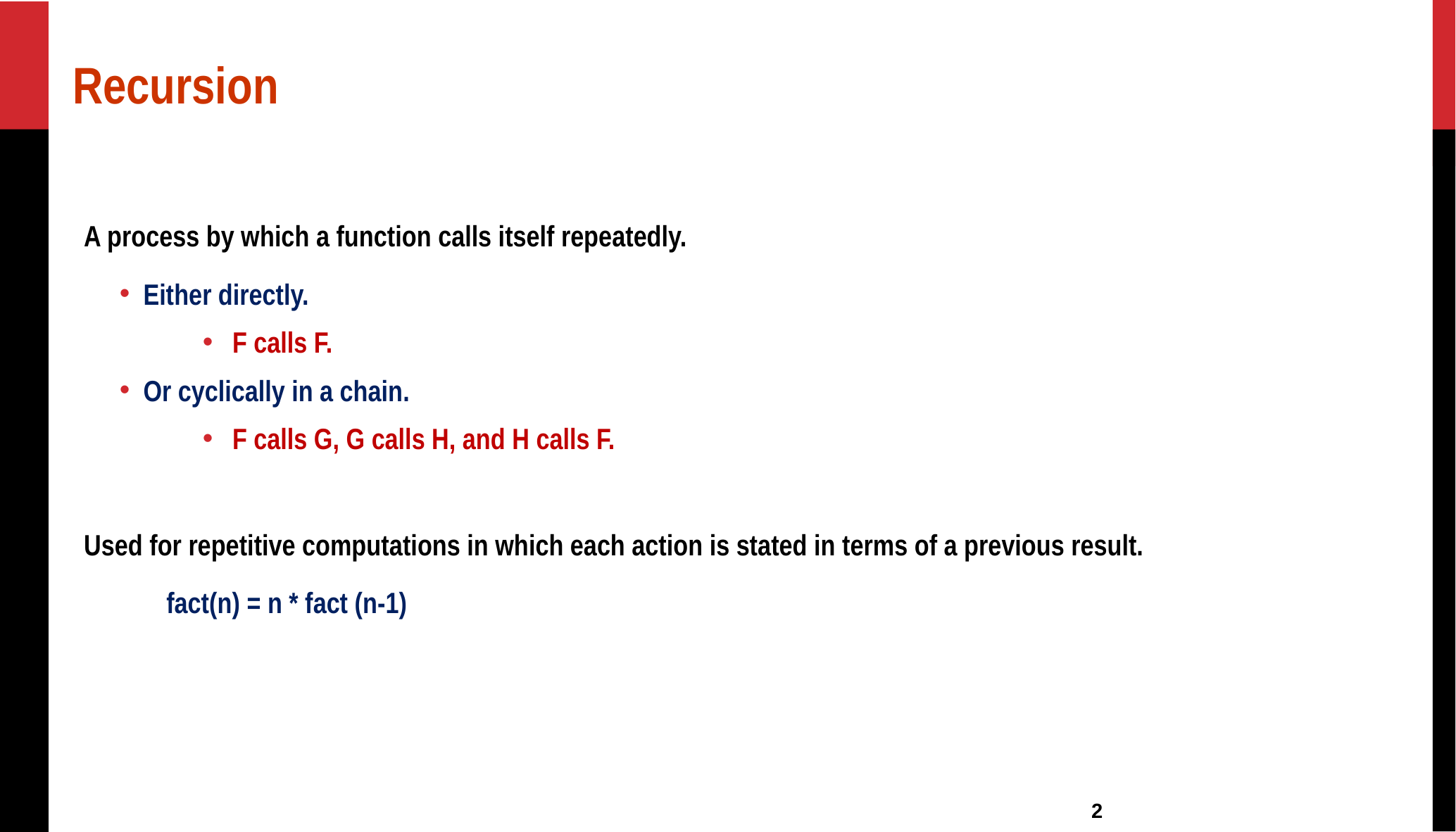

# Recursion
A process by which a function calls itself repeatedly.
Either directly.
F calls F.
Or cyclically in a chain.
F calls G, G calls H, and H calls F.

Used for repetitive computations in which each action is stated in terms of a previous result.
       fact(n) = n * fact (n-1)
2